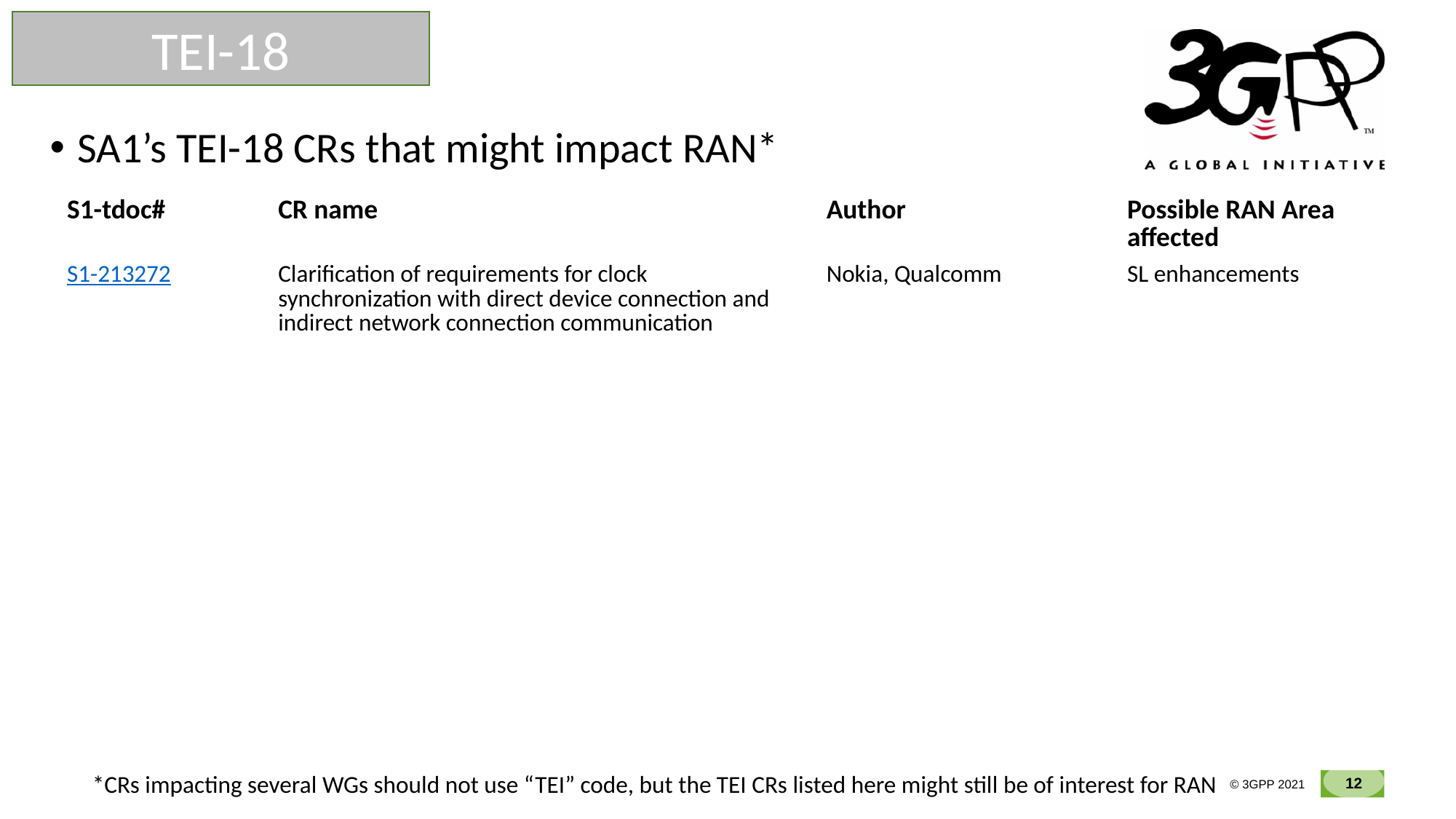

#
TEI-18
SA1’s TEI-18 CRs that might impact RAN*
| S1-tdoc# | CR name | Author | Possible RAN Area affected |
| --- | --- | --- | --- |
| S1-213272 | Clarification of requirements for clock synchronization with direct device connection and indirect network connection communication | Nokia, Qualcomm | SL enhancements |
*CRs impacting several WGs should not use “TEI” code, but the TEI CRs listed here might still be of interest for RAN